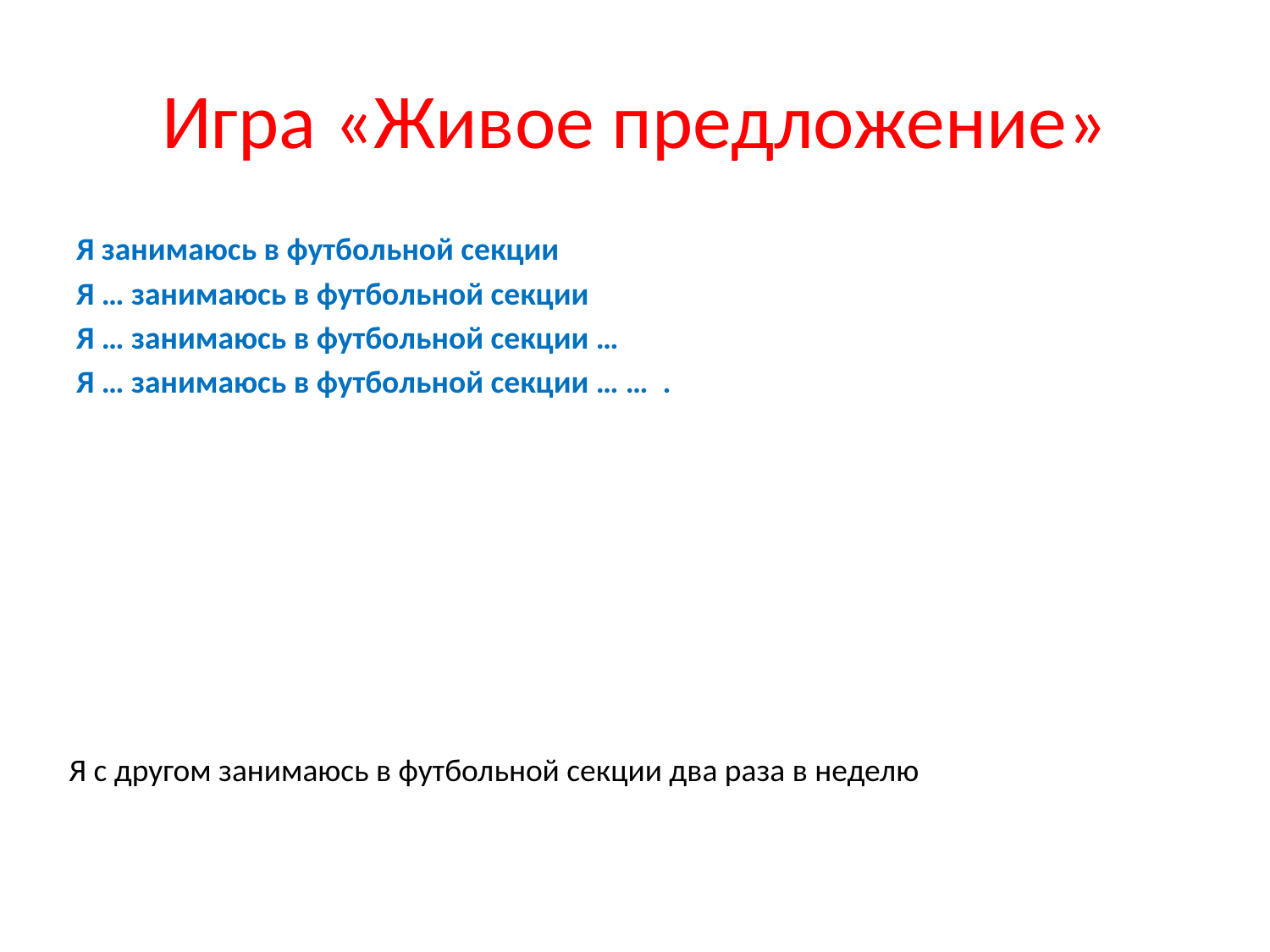

# Игра «Живое предложение»
Я занимаюсь в футбольной секции
Я … занимаюсь в футбольной секции
Я … занимаюсь в футбольной секции …
Я … занимаюсь в футбольной секции … …  .

Я с другом занимаюсь в футбольной секции два раза в неделю